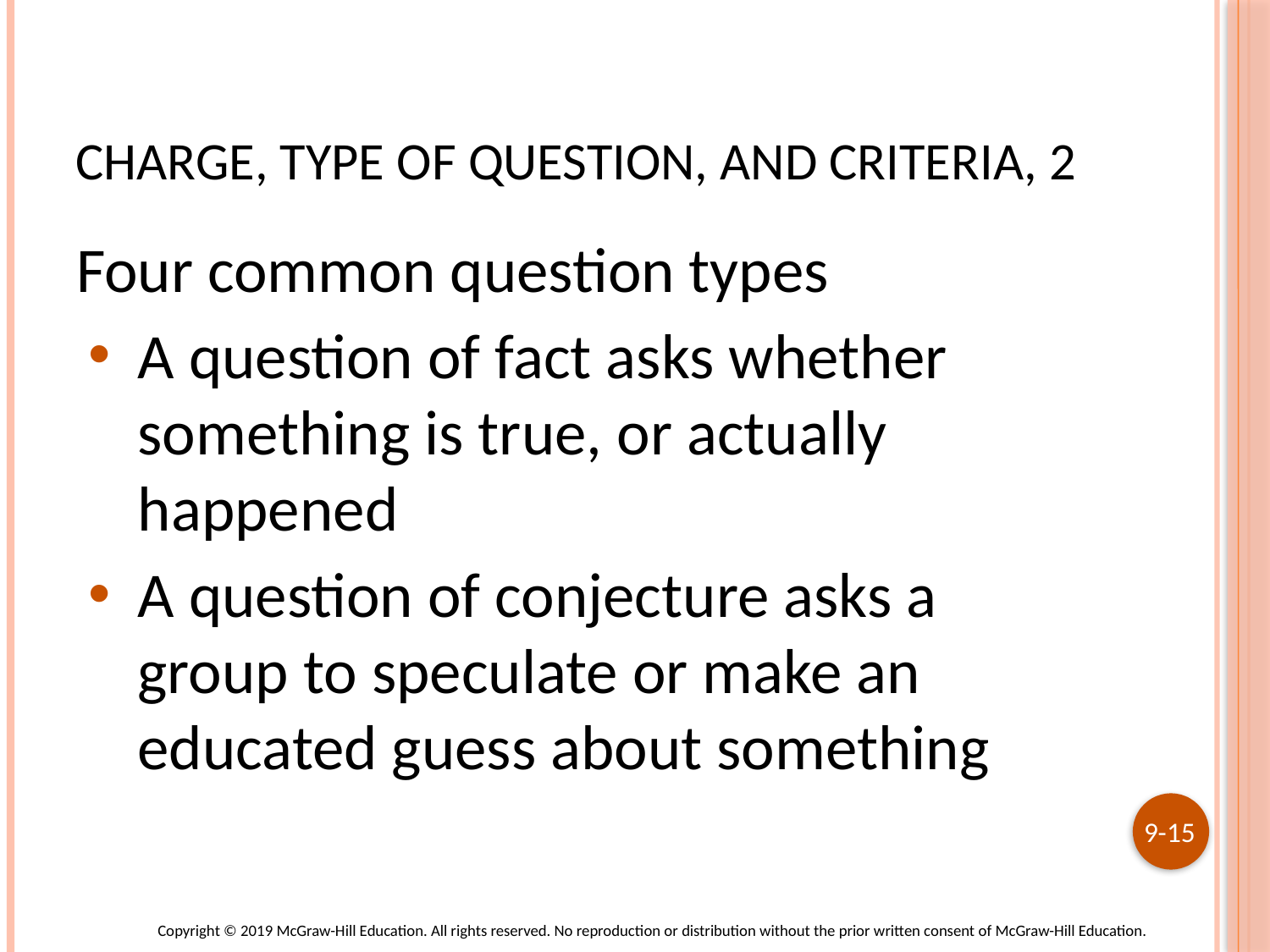

# Charge, Type of Question, and Criteria, 2
Four common question types
A question of fact asks whether something is true, or actually happened
A question of conjecture asks a group to speculate or make an educated guess about something